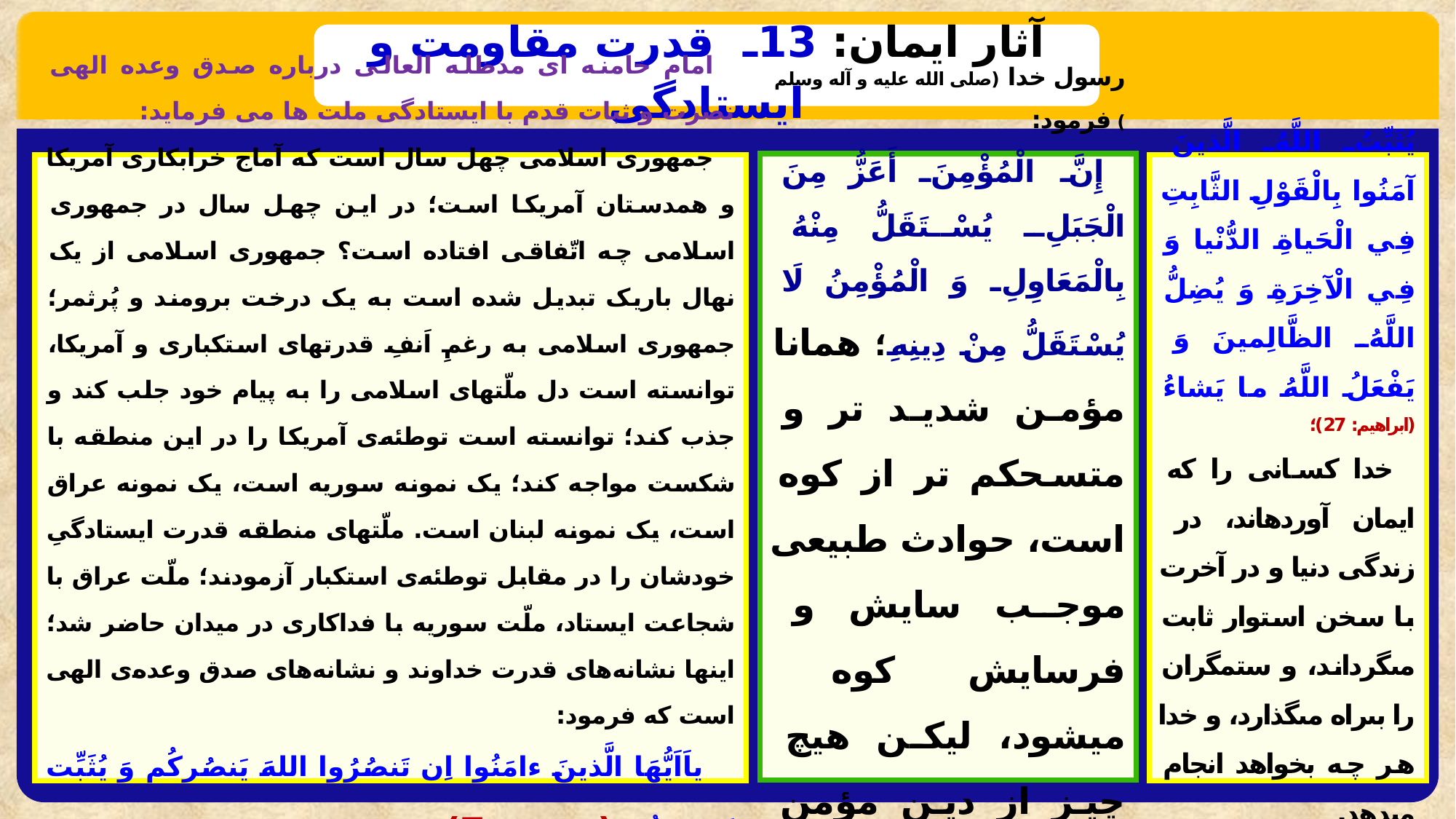

آثار ایمان: 13ـ  قدرت مقاومت و ایستادگی

رسول خدا (صلی الله علیه و آله وسلم ) فرمود:
إِنَّ الْمُؤْمِنَ أَعَزُّ مِنَ الْجَبَلِ يُسْتَقَلُّ مِنْهُ بِالْمَعَاوِلِ وَ الْمُؤْمِنُ لَا يُسْتَقَلُّ مِنْ دِينِهِ؛ همانا مؤمن شدید تر و متسحکم تر از کوه است، حوادث طبیعی موجب سایش و فرسایش کوه میشود، لیکن هیچ چیز از دین مؤمن نمی کاهد.
امام خامنه ای مدظله العالی درباره صدق وعده الهی نصرت و ثبات قدم با ایستادگی ملت ها می فرماید:
جمهوری اسلامی چهل سال است که آماج خرابکاری آمریکا و همدستان آمریکا است؛ در این چهل سال در جمهوری اسلامی چه اتّفاقی افتاده است؟ جمهوری اسلامی از یک نهال باریک تبدیل شده است به یک درخت برومند و پُرثمر؛ جمهوری اسلامی به رغمِ اَنفِ قدرتهای استکباری و آمریکا، توانسته است دل ملّتهای اسلامی را به پیام خود جلب کند و جذب کند؛ توانسته است توطئه‌ی آمریکا را در این منطقه با شکست مواجه کند؛ یک نمونه سوریه است، یک نمونه عراق است، یک نمونه لبنان است. ملّتهای منطقه قدرت ایستادگیِ خودشان را در مقابل توطئه‌ی استکبار آزمودند؛ ملّت عراق با شجاعت ایستاد، ملّت سوریه با فداکاری در میدان حاضر شد؛ اینها نشانه‌های قدرت خداوند و نشانه‌های صدق وعده‌ی الهی است که فرمود:
 یاَاَیُّهَا الَّذینَ ءامَنُوا اِن تَنصُرُوا اللهَ یَنصُرکُم وَ یُثَبِّت اَقدامَکُم؛(محمد:7) هم نصرت داد، هم ثبات قدم داد.
يُثَبِّتُ اللَّهُ الَّذينَ آمَنُوا بِالْقَوْلِ الثَّابِتِ فِي الْحَياةِ الدُّنْيا وَ فِي الْآخِرَةِ وَ يُضِلُّ اللَّهُ الظَّالِمينَ وَ يَفْعَلُ اللَّهُ ما يَشاءُ (ابراهیم: 27)؛
خدا كسانى را كه ايمان آورده‏اند، در زندگى دنيا و در آخرت با سخن استوار ثابت مى‏گرداند، و ستمگران را بى‏راه مى‏گذارد، و خدا هر چه بخواهد انجام مى‏دهد.